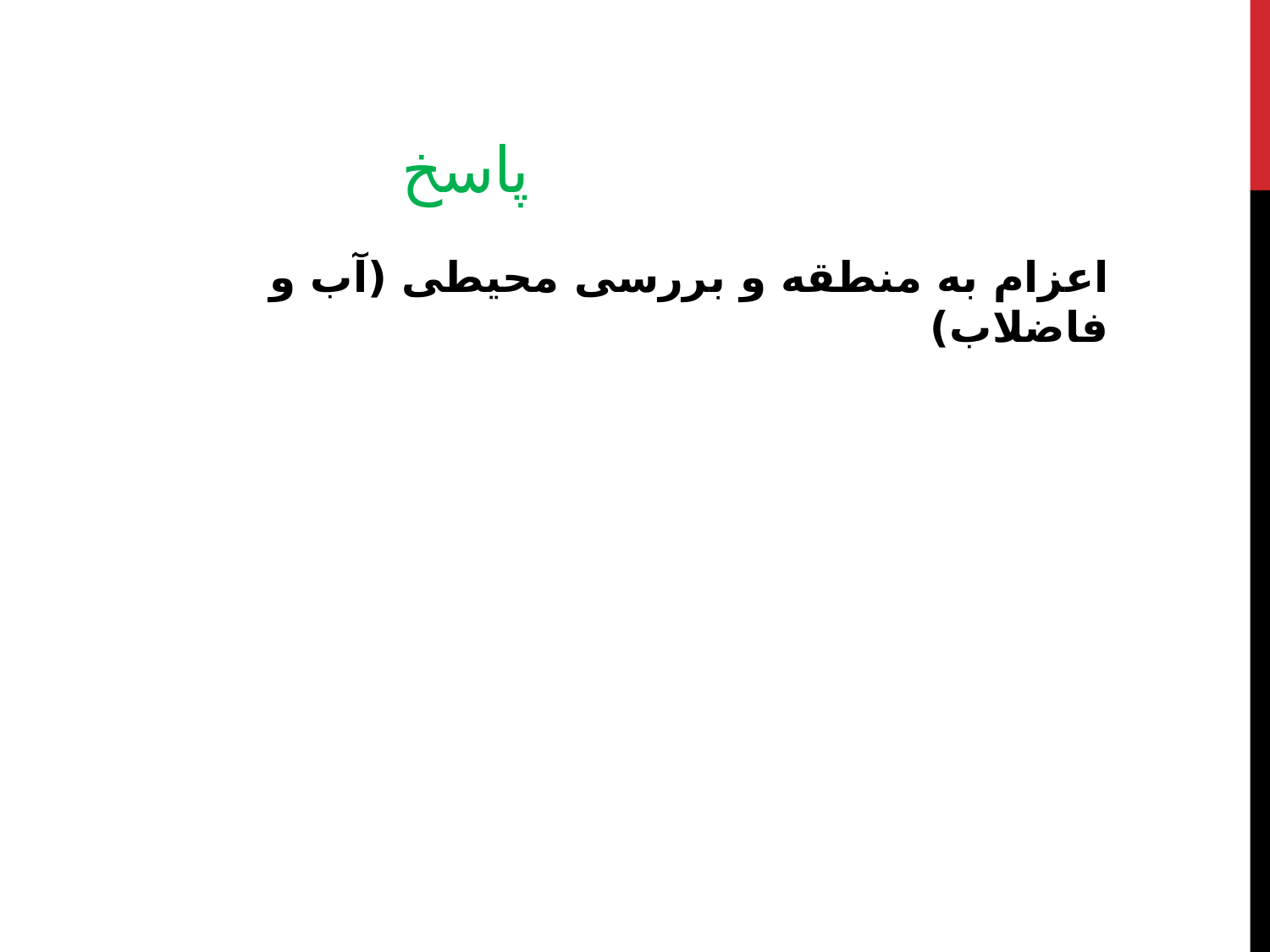

# پاسخ
اعزام به منطقه و بررسی محیطی (آب و فاضلاب)